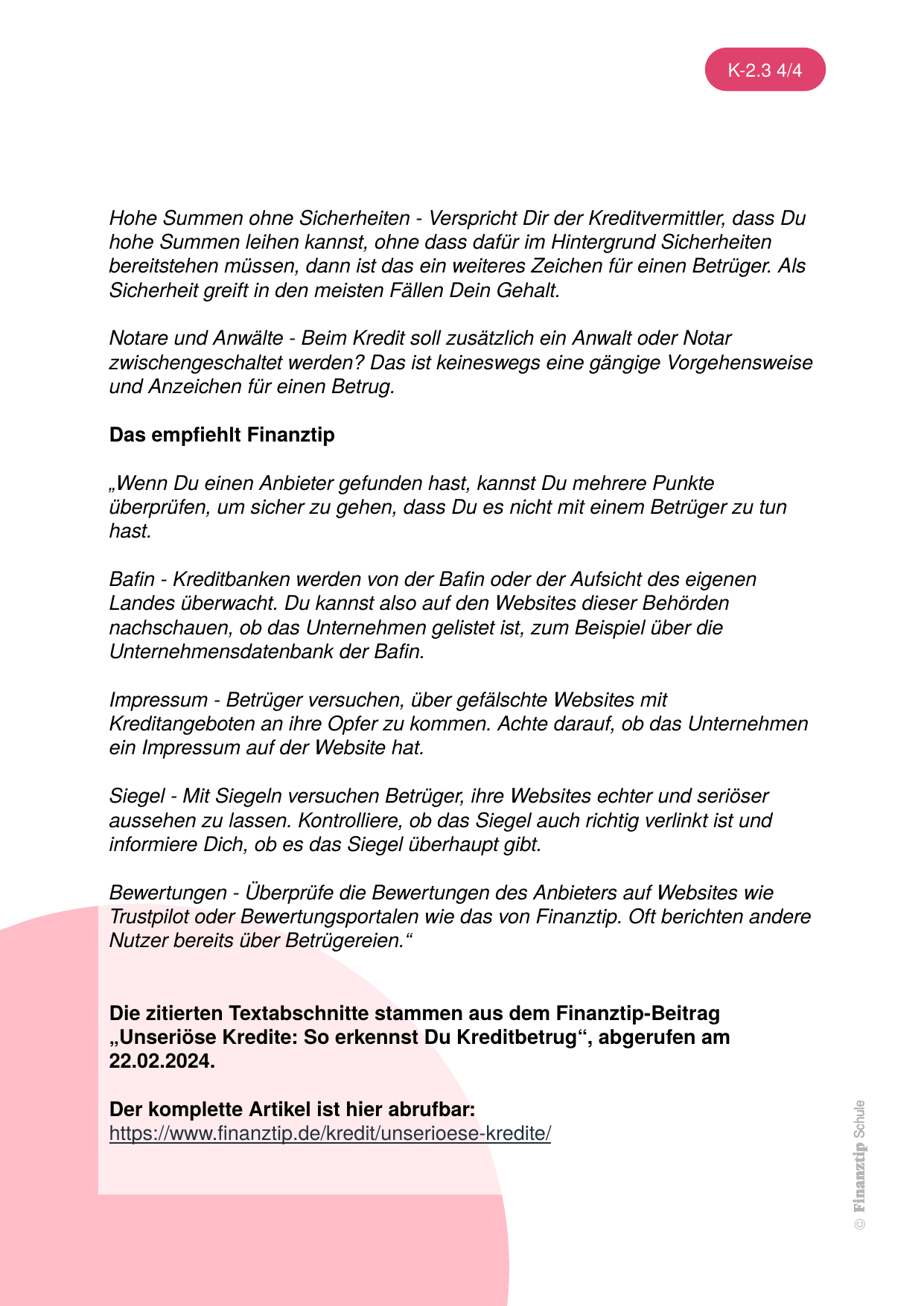

Hohe Summen ohne Sicherheiten - Verspricht Dir der Kreditvermittler, dass Du hohe Summen leihen kannst, ohne dass dafür im Hintergrund Sicherheiten bereitstehen müssen, dann ist das ein weiteres Zeichen für einen Betrüger. Als Sicherheit greift in den meisten Fällen Dein Gehalt.

Notare und Anwälte - Beim Kredit soll zusätzlich ein Anwalt oder Notar zwischengeschaltet werden? Das ist keineswegs eine gängige Vorgehensweise und Anzeichen für einen Betrug.

Das empfiehlt Finanztip

„Wenn Du einen Anbieter gefunden hast, kannst Du mehrere Punkte überprüfen, um sicher zu gehen, dass Du es nicht mit einem Betrüger zu tun hast.

Bafin - Kreditbanken werden von der Bafin oder der Aufsicht des eigenen Landes überwacht. Du kannst also auf den Websites dieser Behörden nachschauen, ob das Unternehmen gelistet ist, zum Beispiel über die Unternehmensdatenbank der Bafin.

Impressum - Betrüger versuchen, über gefälschte Websites mit Kreditangeboten an ihre Opfer zu kommen. Achte darauf, ob das Unternehmen ein Impressum auf der Website hat.

Siegel - Mit Siegeln versuchen Betrüger, ihre Websites echter und seriöser aussehen zu lassen. Kontrolliere, ob das Siegel auch richtig verlinkt ist und informiere Dich, ob es das Siegel überhaupt gibt.

Bewertungen - Überprüfe die Bewertungen des Anbieters auf Websites wie Trustpilot oder Bewertungsportalen wie das von Finanztip. Oft berichten andere Nutzer bereits über Betrügereien.“

Die zitierten Textabschnitte stammen aus dem Finanztip-Beitrag „Unseriöse Kredite: So erkennst Du Kreditbetrug“, abgerufen am 22.02.2024.

Der komplette Artikel ist hier abrufbar:
https://www.finanztip.de/kredit/unserioese-kredite/